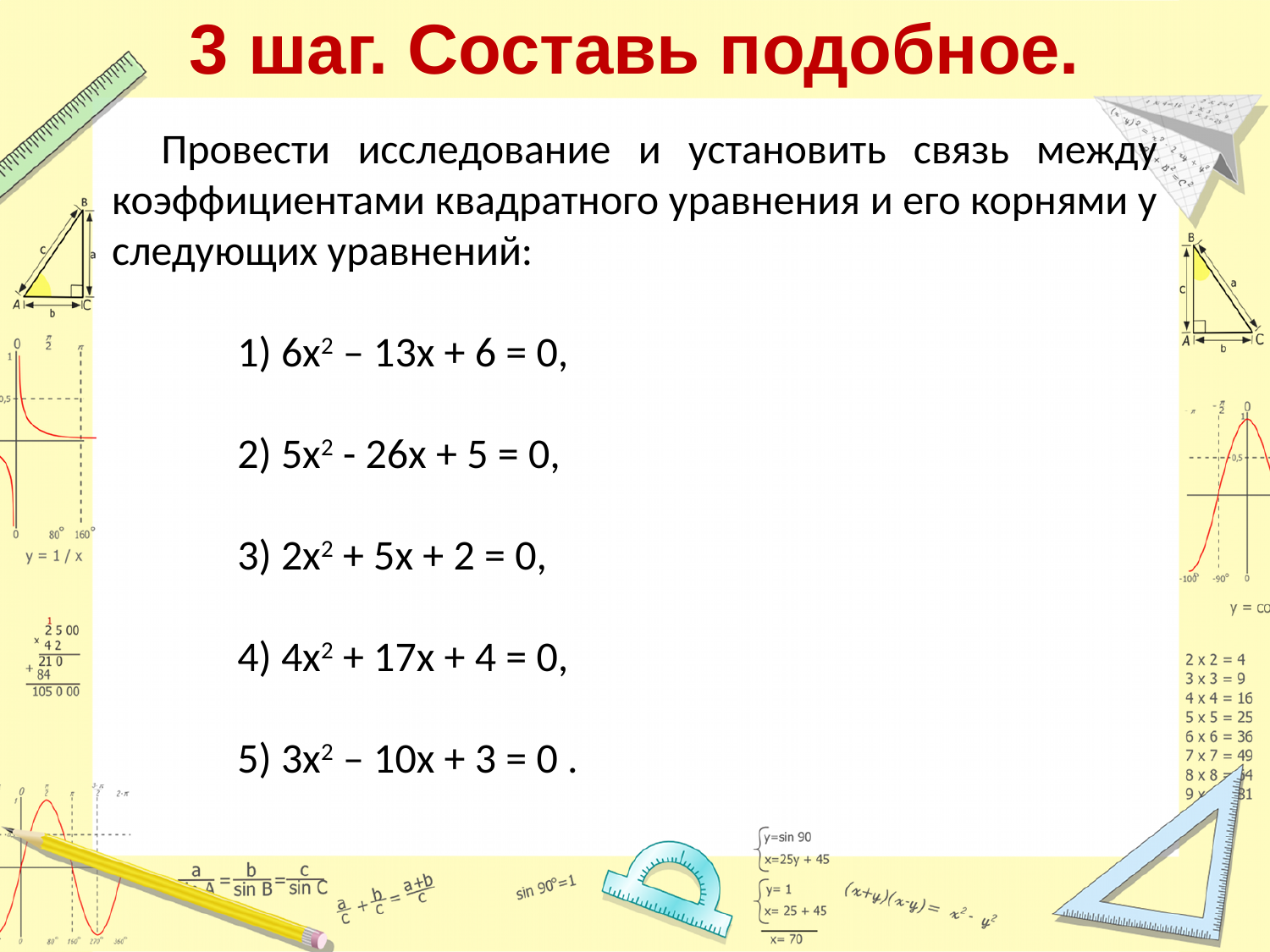

# 3 шаг. Составь подобное.
Провести исследование и установить связь между коэффициентами квадратного уравнения и его корнями у следующих уравнений:

        1) 6х2 – 13х + 6 = 0,

        2) 5х2 - 26х + 5 = 0,

        3) 2х2 + 5х + 2 = 0,

        4) 4х2 + 17х + 4 = 0,

        5) 3х2 – 10х + 3 = 0 .